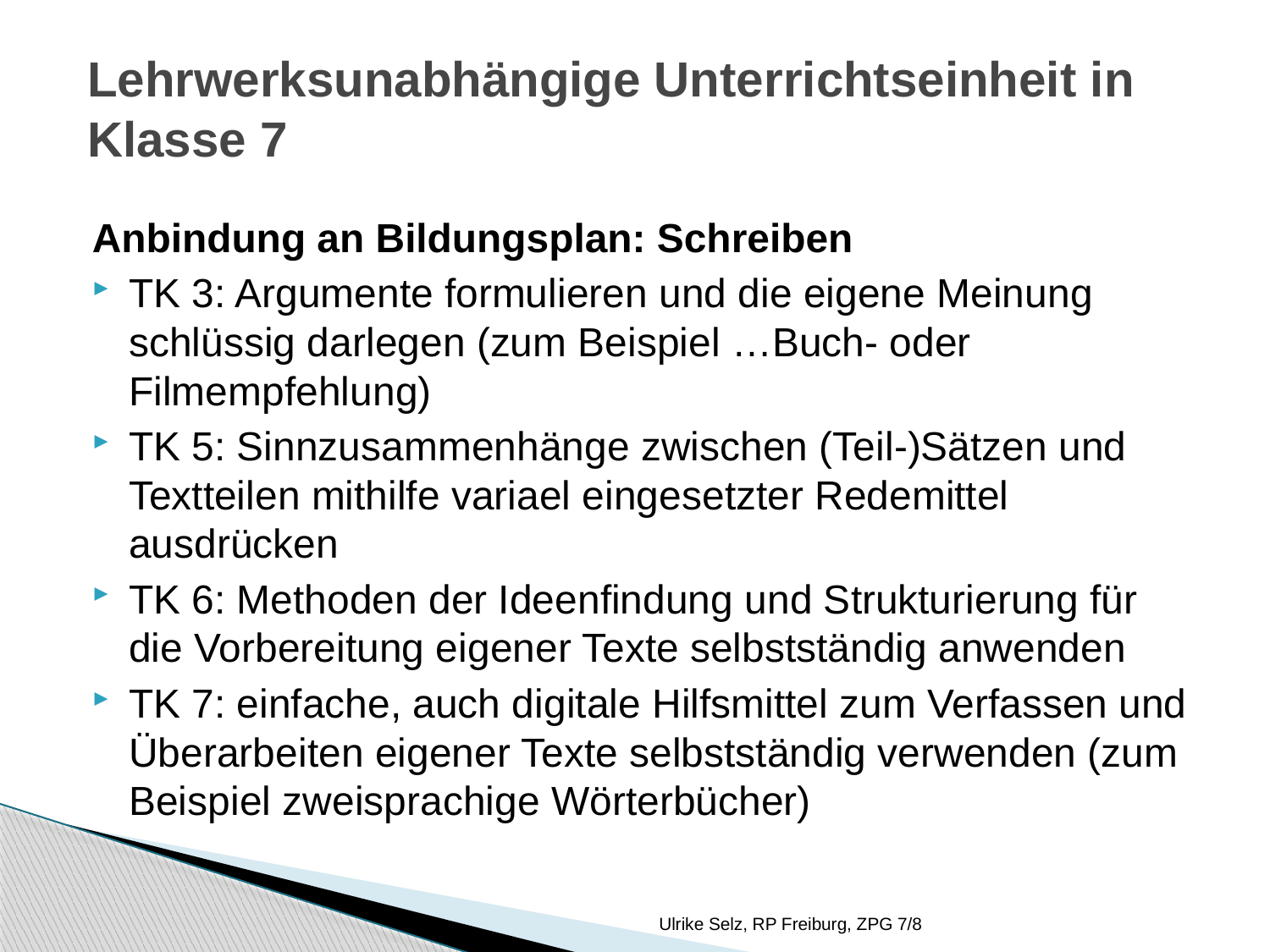

# Lehrwerksunabhängige Unterrichtseinheit in Klasse 7
Anbindung an Bildungsplan: Schreiben
TK 3: Argumente formulieren und die eigene Meinung schlüssig darlegen (zum Beispiel …Buch- oder Filmempfehlung)
TK 5: Sinnzusammenhänge zwischen (Teil-)Sätzen und Textteilen mithilfe variael eingesetzter Redemittel ausdrücken
TK 6: Methoden der Ideenfindung und Strukturierung für die Vorbereitung eigener Texte selbstständig anwenden
TK 7: einfache, auch digitale Hilfsmittel zum Verfassen und Überarbeiten eigener Texte selbstständig verwenden (zum Beispiel zweisprachige Wörterbücher)

Ulrike Selz, RP Freiburg, ZPG 7/8